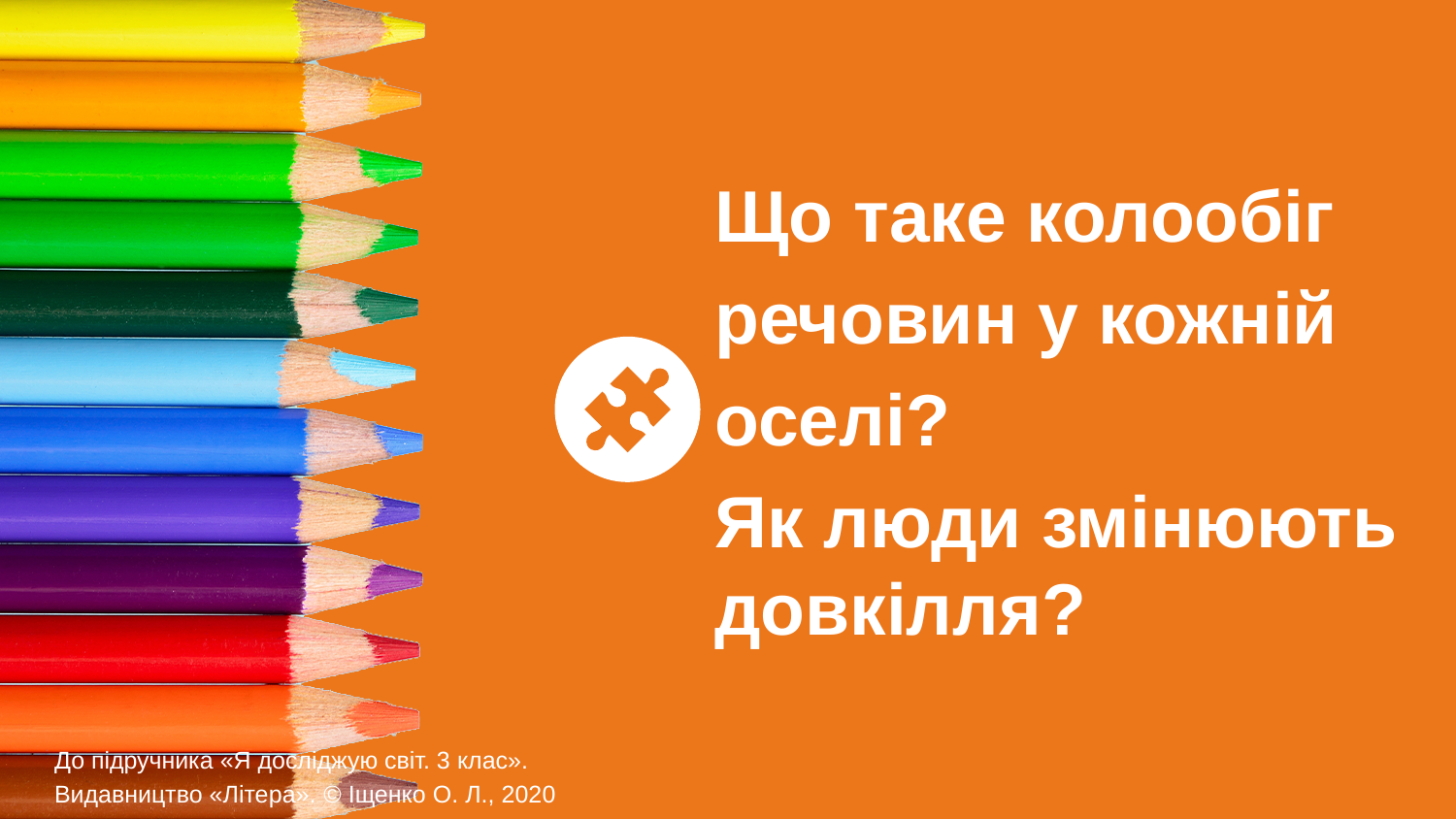

Що таке колообіг
речовин у кожній
оселі?
Як люди змінюють довкілля?
До підручника «Я досліджую світ. 3 клас».
Видавництво «Літера». © Іщенко О. Л., 2020